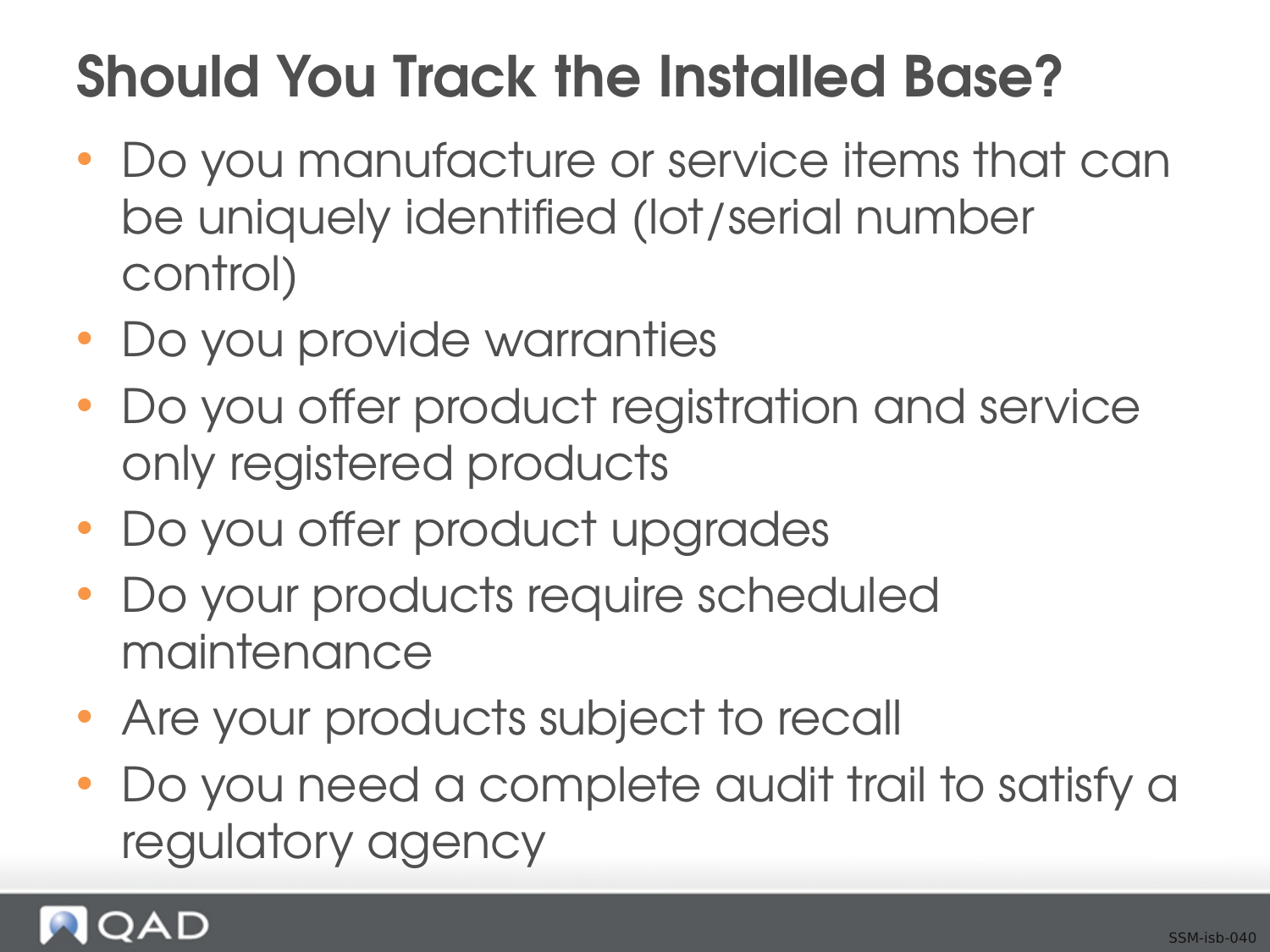

# Should You Track the Installed Base?
Do you manufacture or service items that can be uniquely identified (lot/serial number control)
Do you provide warranties
Do you offer product registration and service only registered products
Do you offer product upgrades
Do your products require scheduled maintenance
Are your products subject to recall
Do you need a complete audit trail to satisfy a regulatory agency

SSM-isb-040